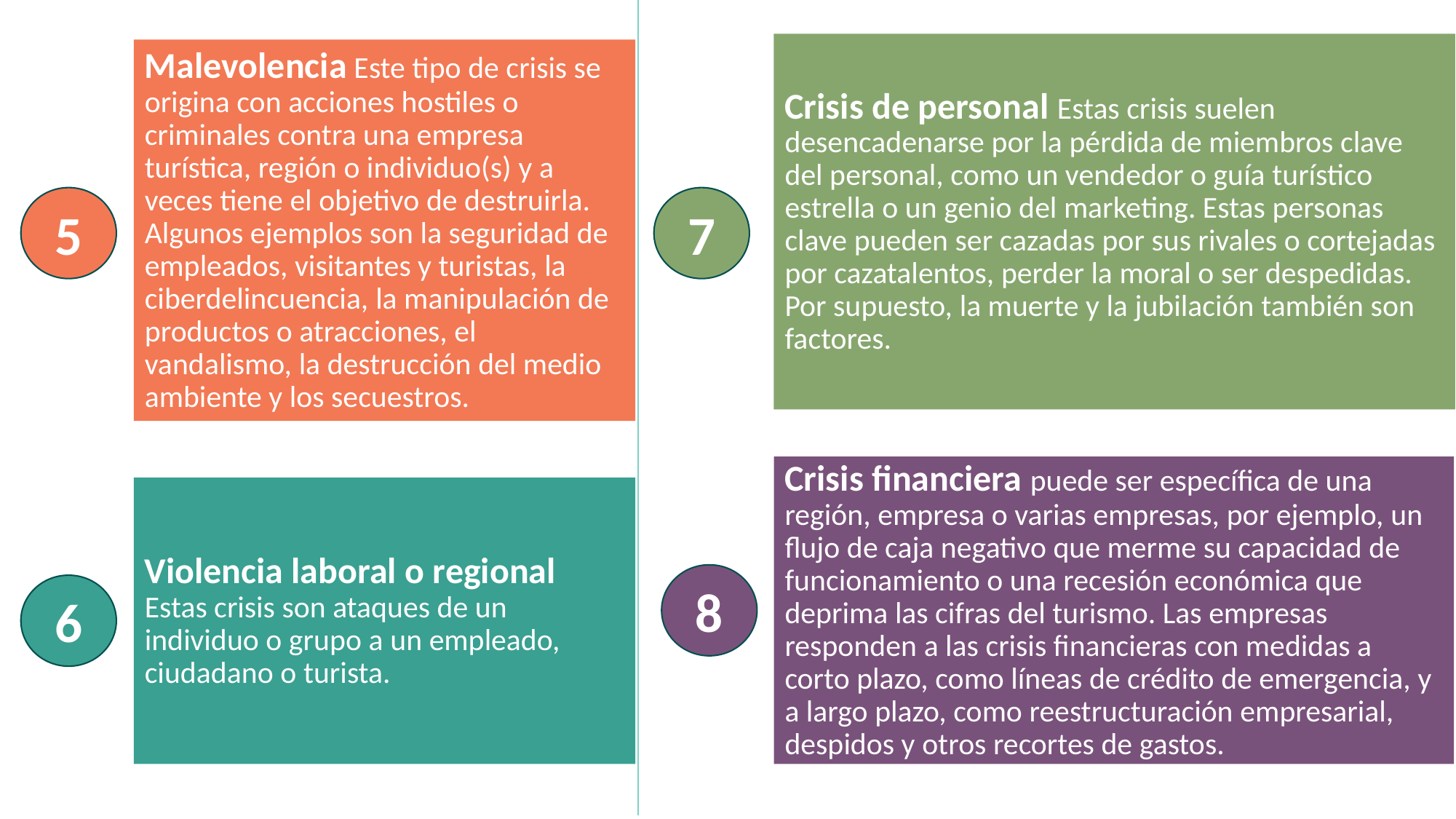

Crisis de personal Estas crisis suelen desencadenarse por la pérdida de miembros clave del personal, como un vendedor o guía turístico estrella o un genio del marketing. Estas personas clave pueden ser cazadas por sus rivales o cortejadas por cazatalentos, perder la moral o ser despedidas. Por supuesto, la muerte y la jubilación también son factores.
Malevolencia Este tipo de crisis se origina con acciones hostiles o criminales contra una empresa turística, región o individuo(s) y a veces tiene el objetivo de destruirla. Algunos ejemplos son la seguridad de empleados, visitantes y turistas, la ciberdelincuencia, la manipulación de productos o atracciones, el vandalismo, la destrucción del medio ambiente y los secuestros.
5
7
Crisis financiera puede ser específica de una región, empresa o varias empresas, por ejemplo, un flujo de caja negativo que merme su capacidad de funcionamiento o una recesión económica que deprima las cifras del turismo. Las empresas responden a las crisis financieras con medidas a corto plazo, como líneas de crédito de emergencia, y a largo plazo, como reestructuración empresarial, despidos y otros recortes de gastos.
Violencia laboral o regional Estas crisis son ataques de un individuo o grupo a un empleado, ciudadano o turista.
8
6